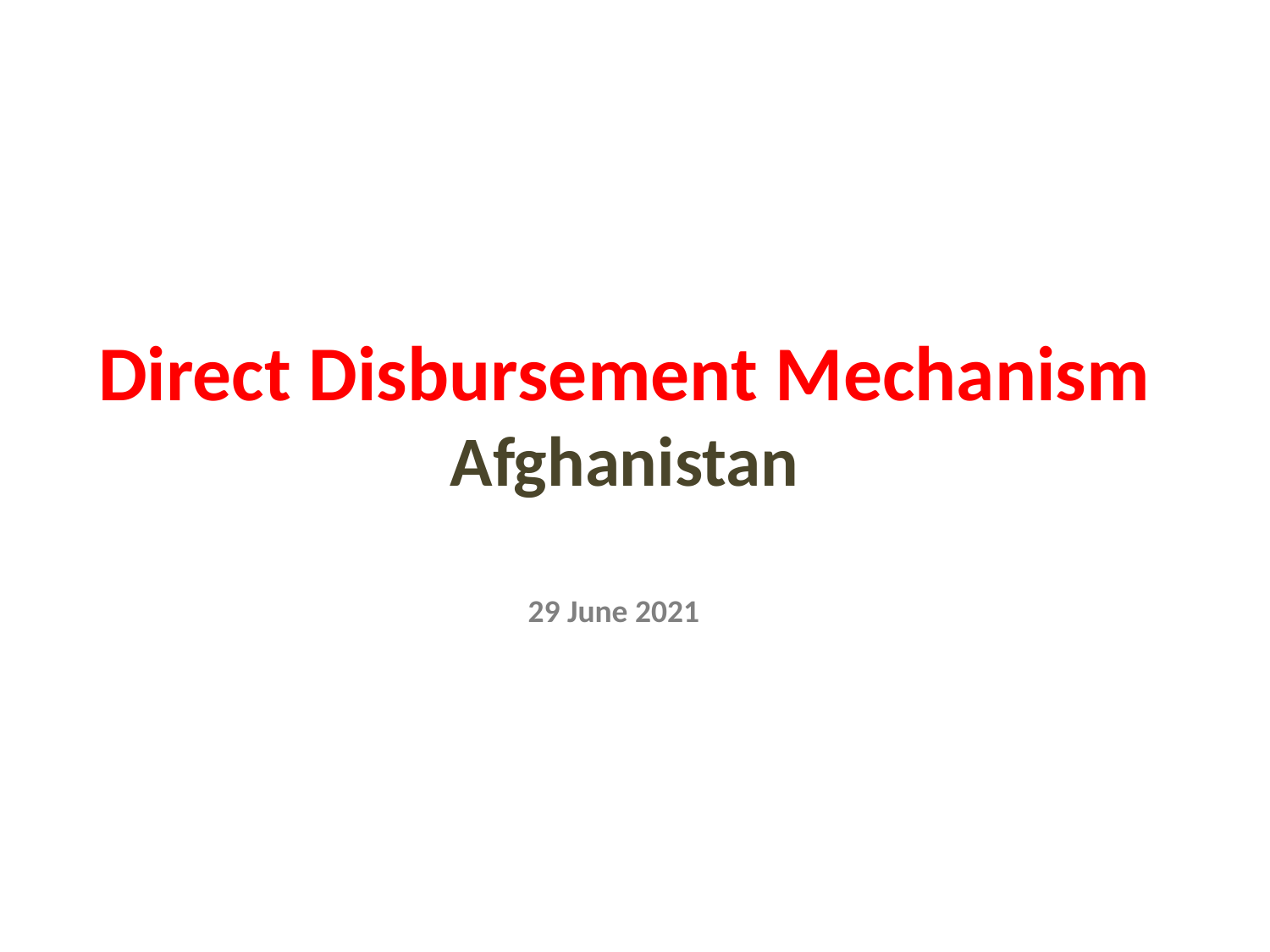

# Direct Disbursement Mechanism Afghanistan

29 June 2021